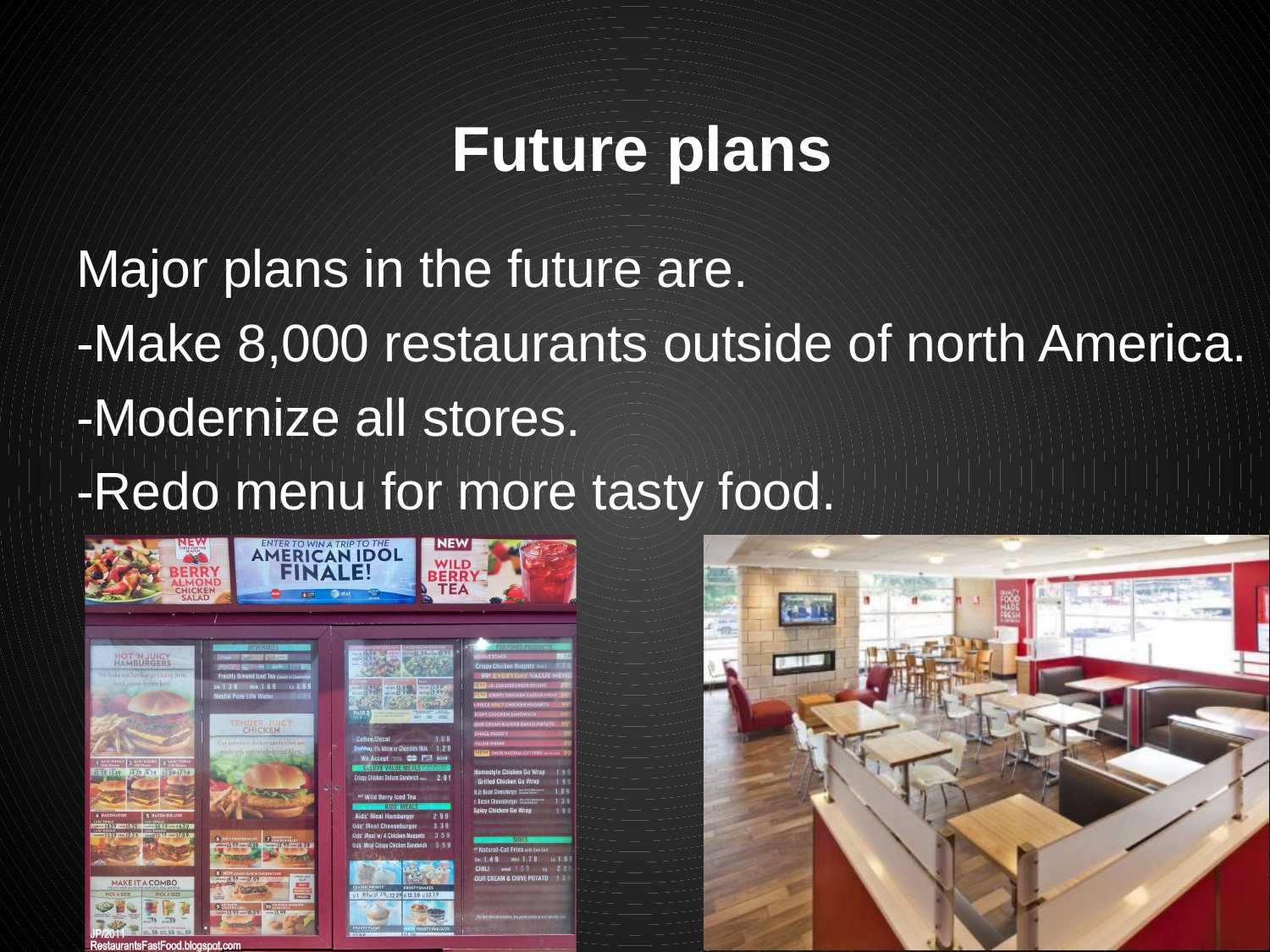

# Future plans
Major plans in the future are.
-Make 8,000 restaurants outside of north America.
-Modernize all stores.
-Redo menu for more tasty food.